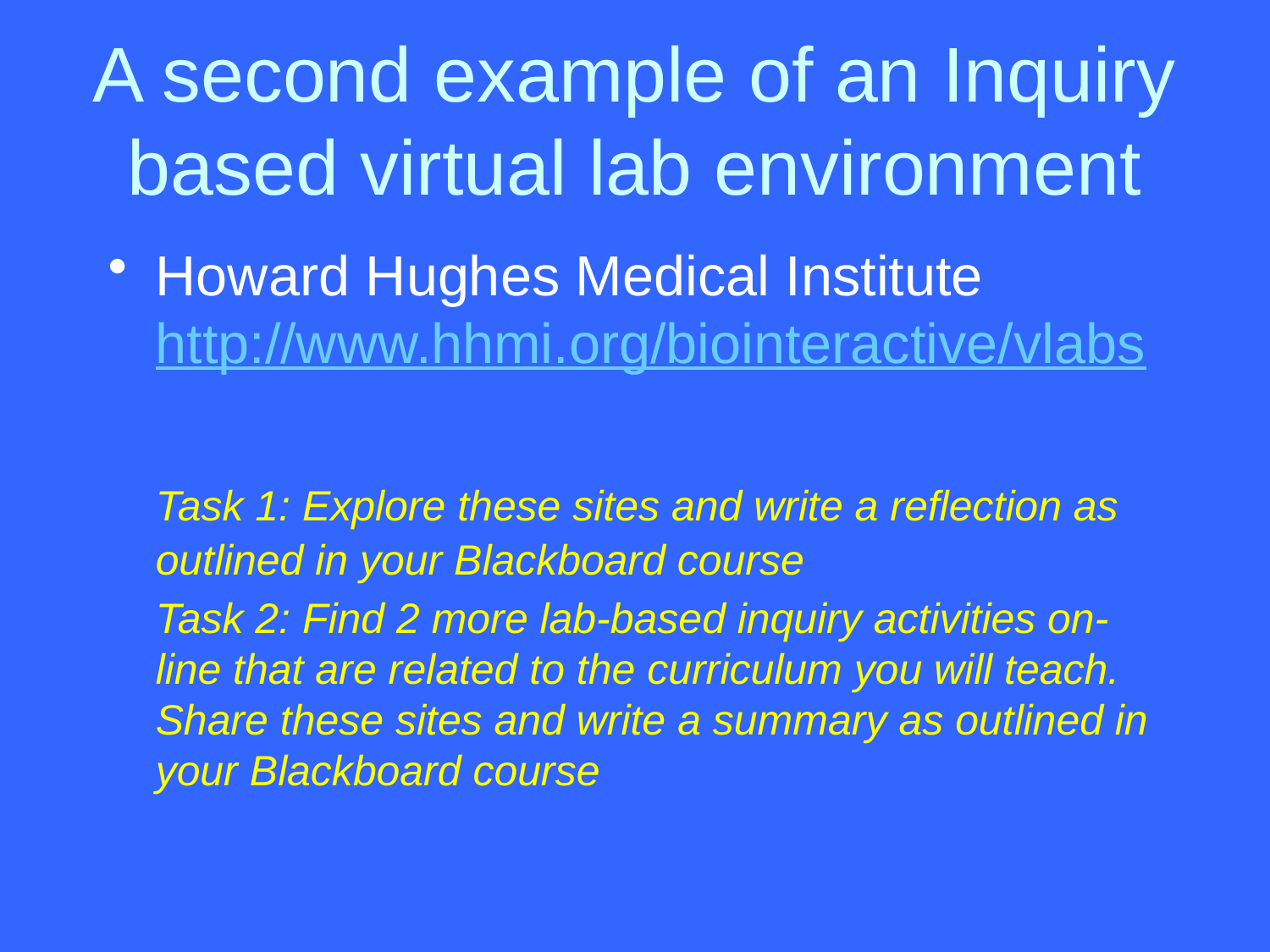

# A second example of an Inquiry based virtual lab environment
Howard Hughes Medical Institute http://www.hhmi.org/biointeractive/vlabs

	Task 1: Explore these sites and write a reflection as outlined in your Blackboard course
	Task 2: Find 2 more lab-based inquiry activities on-line that are related to the curriculum you will teach. Share these sites and write a summary as outlined in your Blackboard course